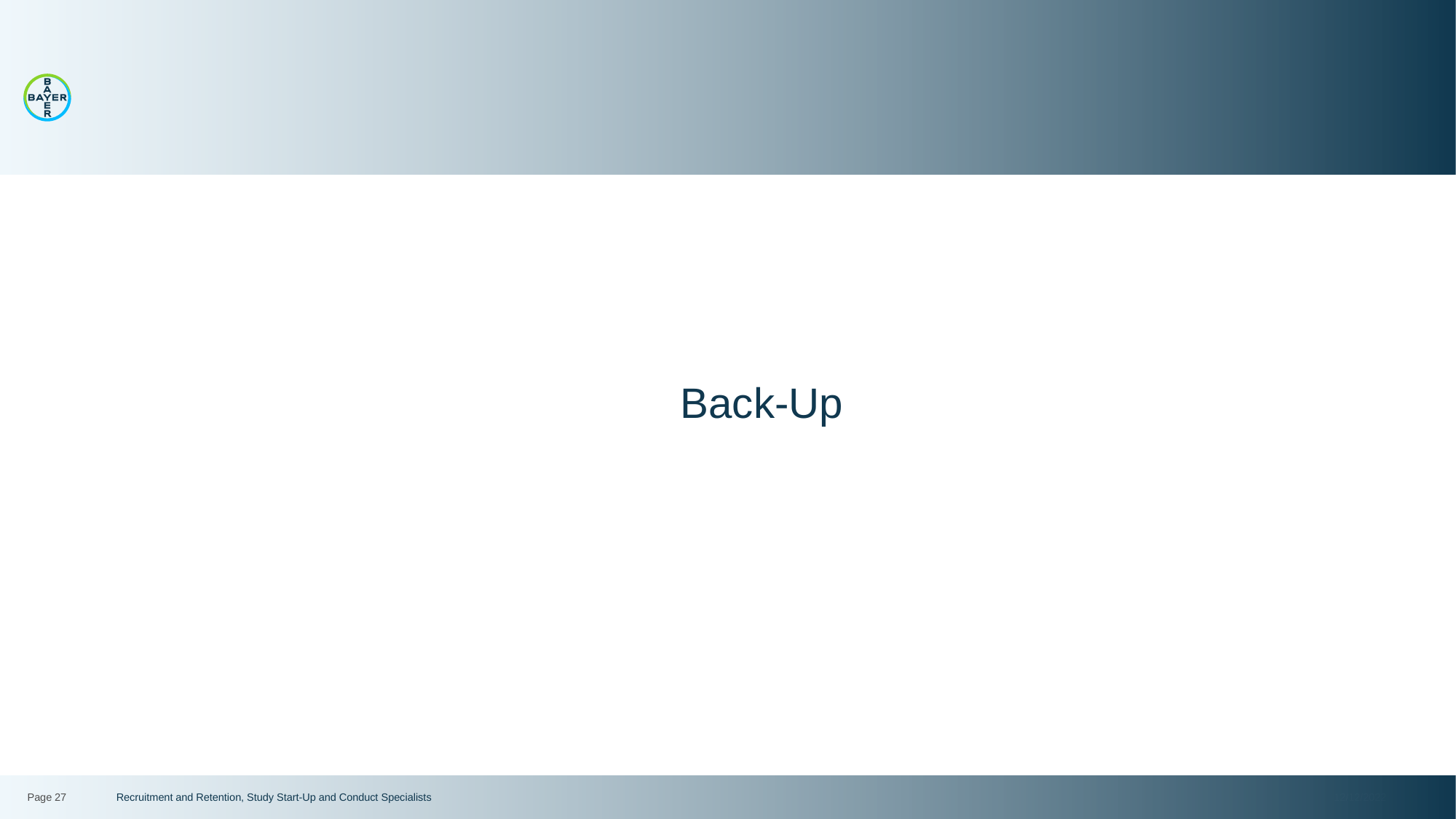

# Back-Up
Page 27
Recruitment and Retention, Study Start-Up and Conduct Specialists
12/12/2022